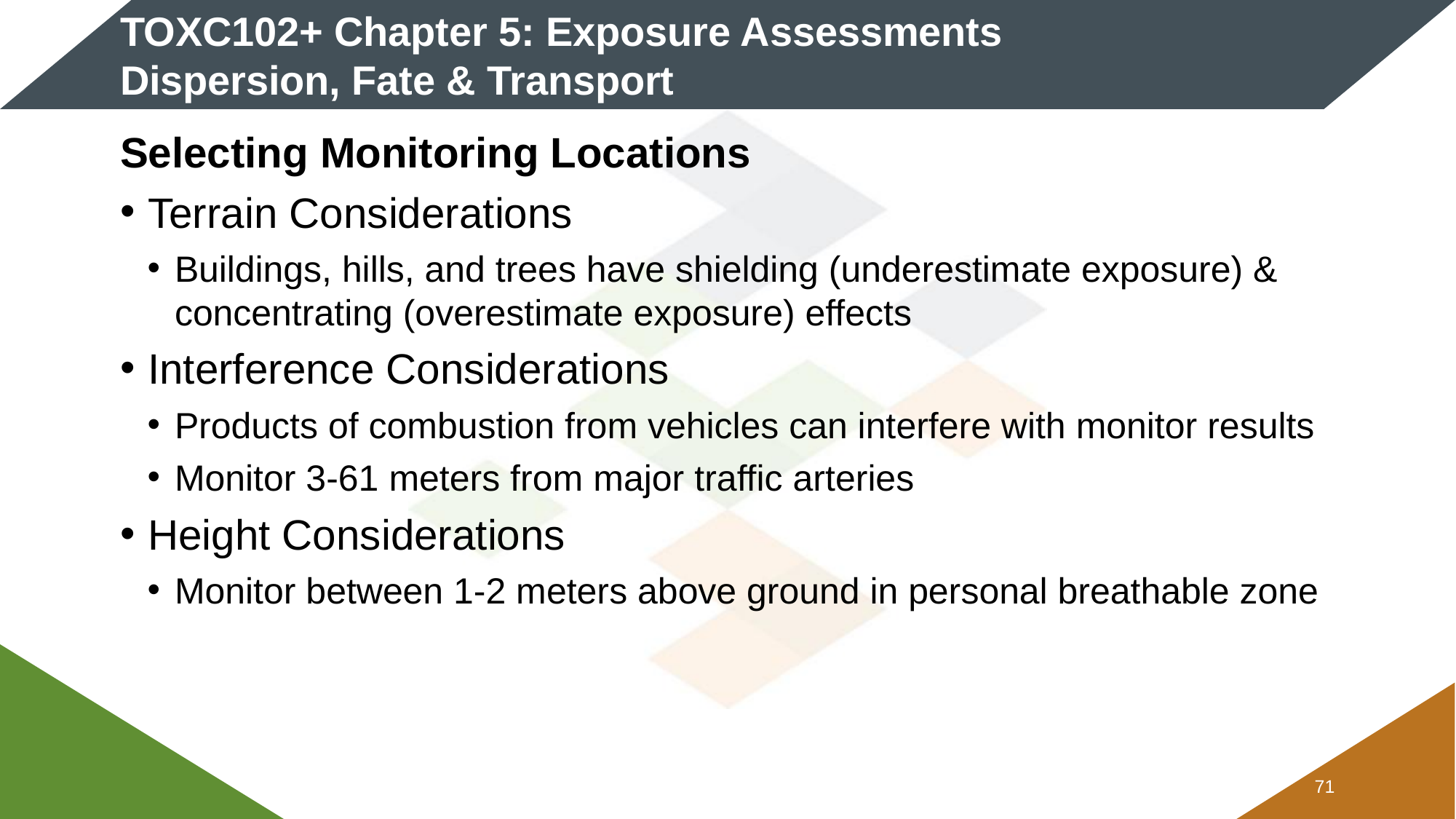

# TOXC102+ Chapter 5: Exposure Assessments Dispersion, Fate & Transport
Selecting Monitoring Locations
Terrain Considerations
Buildings, hills, and trees have shielding (underestimate exposure) & concentrating (overestimate exposure) effects
Interference Considerations
Products of combustion from vehicles can interfere with monitor results
Monitor 3-61 meters from major traffic arteries
Height Considerations
Monitor between 1-2 meters above ground in personal breathable zone
71